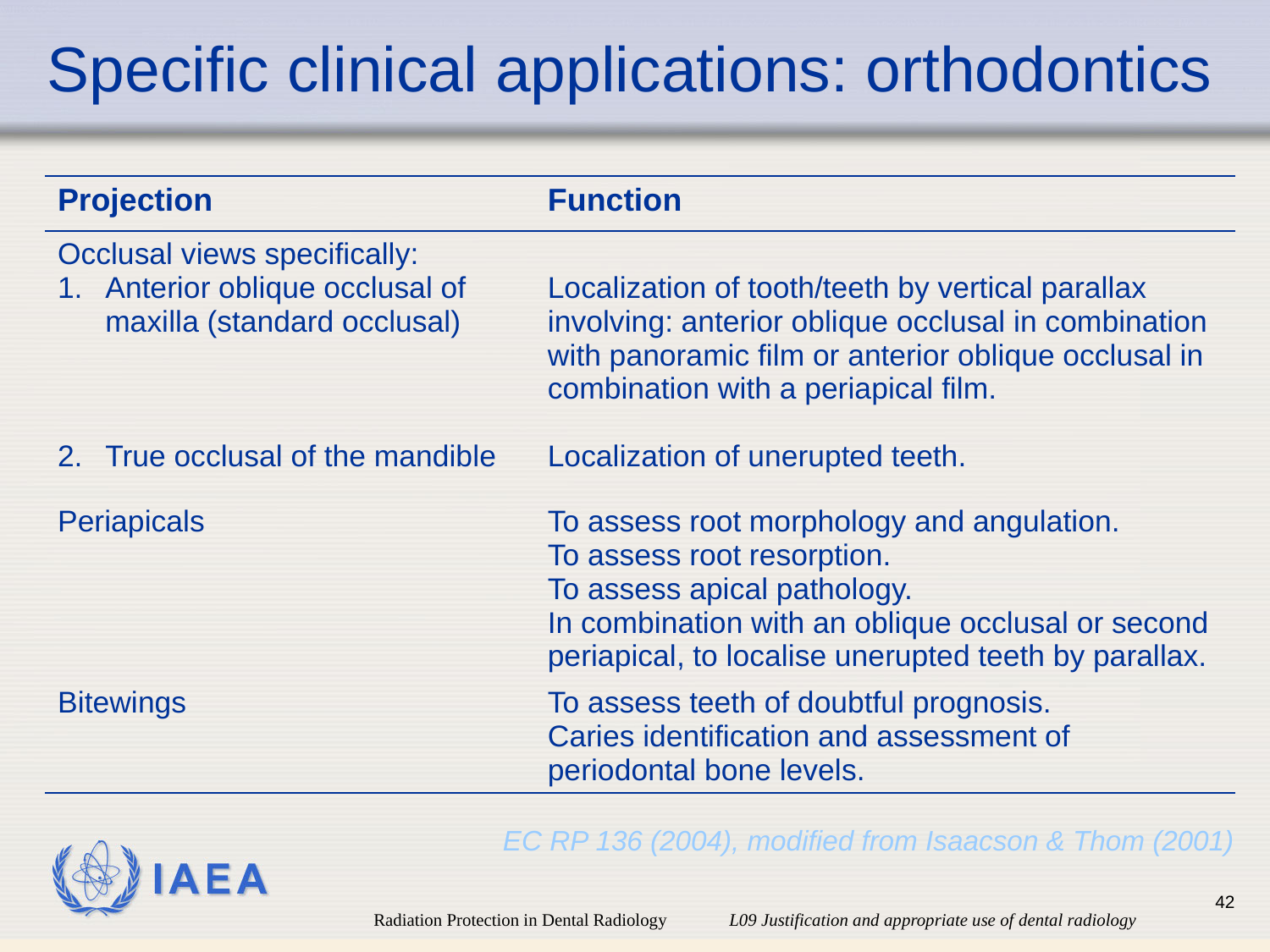

# Specific clinical applications: orthodontics
| Projection | Function |
| --- | --- |
| Occlusal views specifically: Anterior oblique occlusal of maxilla (standard occlusal) True occlusal of the mandible | Localization of tooth/teeth by vertical parallax involving: anterior oblique occlusal in combination with panoramic film or anterior oblique occlusal in combination with a periapical film. Localization of unerupted teeth. |
| Periapicals | To assess root morphology and angulation. To assess root resorption. To assess apical pathology. In combination with an oblique occlusal or second periapical, to localise unerupted teeth by parallax. |
| Bitewings | To assess teeth of doubtful prognosis. Caries identification and assessment of periodontal bone levels. |
EC RP 136 (2004), modified from Isaacson & Thom (2001)
42
Radiation Protection in Dental Radiology              L09 Justification and appropriate use of dental radiology